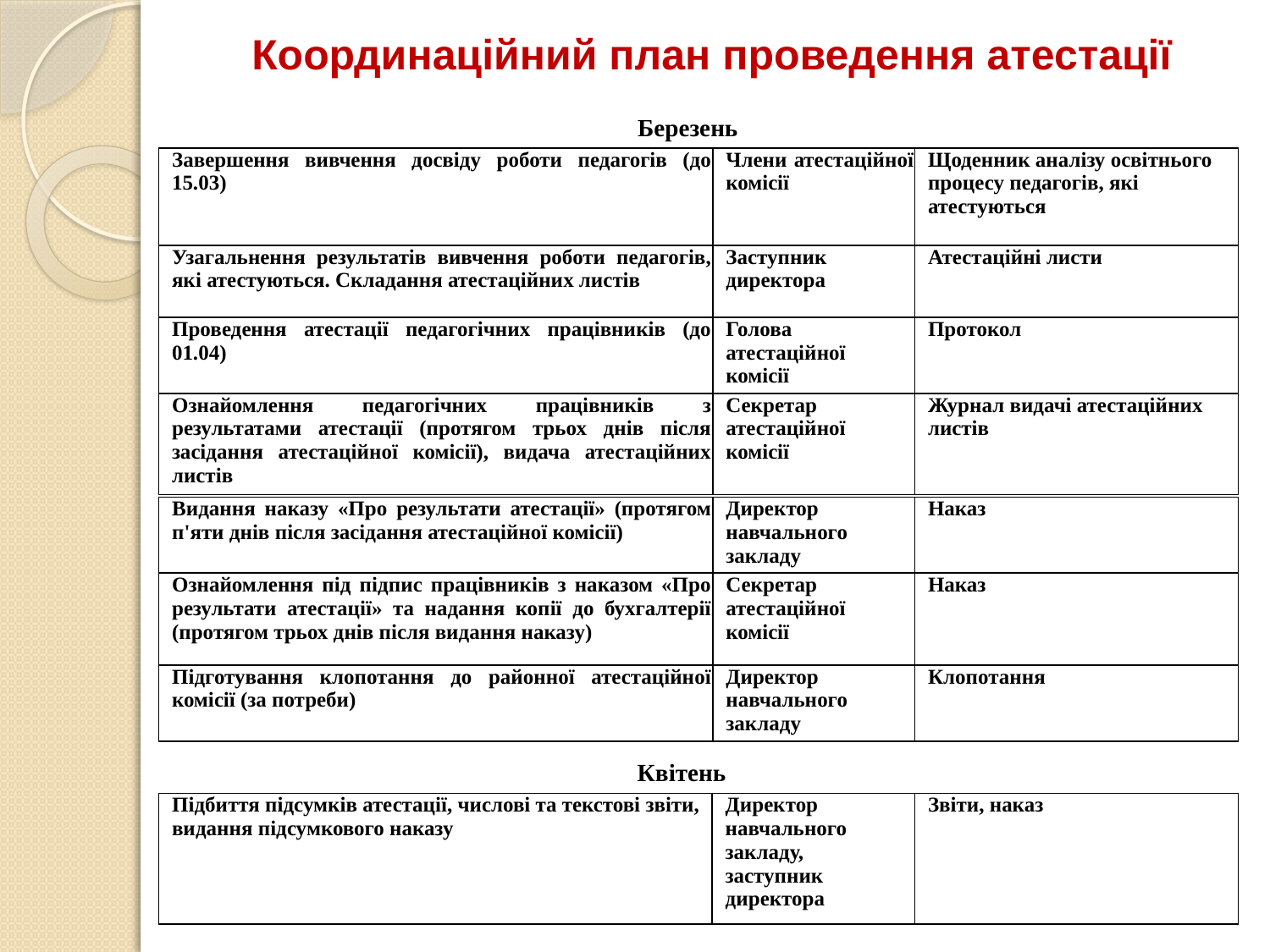

# Координаційний план проведення атестації
Березень
| Завершення вивчення досвіду роботи педагогів (до 15.03) | Члени атестаційної комісії | Щоденник аналізу освітнього процесу педагогів, які атестуються |
| --- | --- | --- |
| Узагальнення результатів вивчення роботи педагогів, які атестуються. Складання атестаційних листів | Заступник директора | Атестаційні листи |
| Проведення атестації педагогічних працівників (до 01.04) | Голова атестаційної комісії | Протокол |
| Ознайомлення педагогічних працівників з результатами атестації (протягом трьох днів після засідання атестаційної комісії), видача атестаційних листів | Секретар атестаційної комісії | Журнал видачі атестаційних листів |
| Видання наказу «Про результати атестації» (протягом п'яти днів після засідання атестаційної комісії) | Директор навчального закладу | Наказ |
| --- | --- | --- |
| Ознайомлення під підпис працівників з наказом «Про результати атестації» та надання копії до бухгалтерії (протягом трьох днів після видання наказу) | Секретар атестаційної комісії | Наказ |
| Підготування клопотання до районної атестаційної комісії (за потреби) | Директор навчального закладу | Клопотання |
Квітень
| Підбиття підсумків атестації, числові та текстові звіти, видання підсумкового наказу | Директор навчального закладу, заступник директора | Звіти, наказ |
| --- | --- | --- |